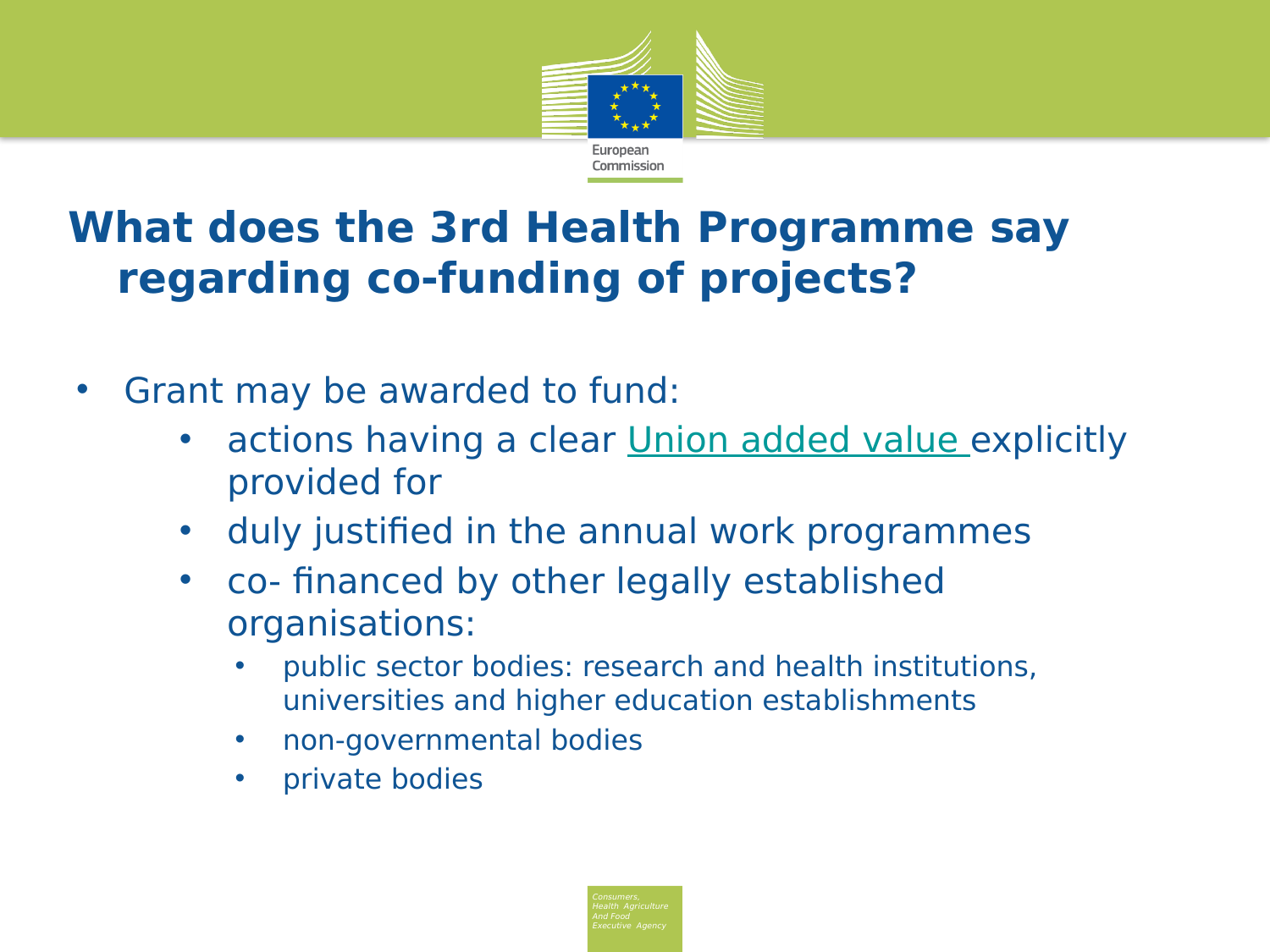

# What does the 3rd Health Programme say regarding co-funding of projects?
Grant may be awarded to fund:
actions having a clear Union added value explicitly provided for
duly justified in the annual work programmes
co- financed by other legally established organisations:
public sector bodies: research and health institutions, universities and higher education establishments
non-governmental bodies
private bodies